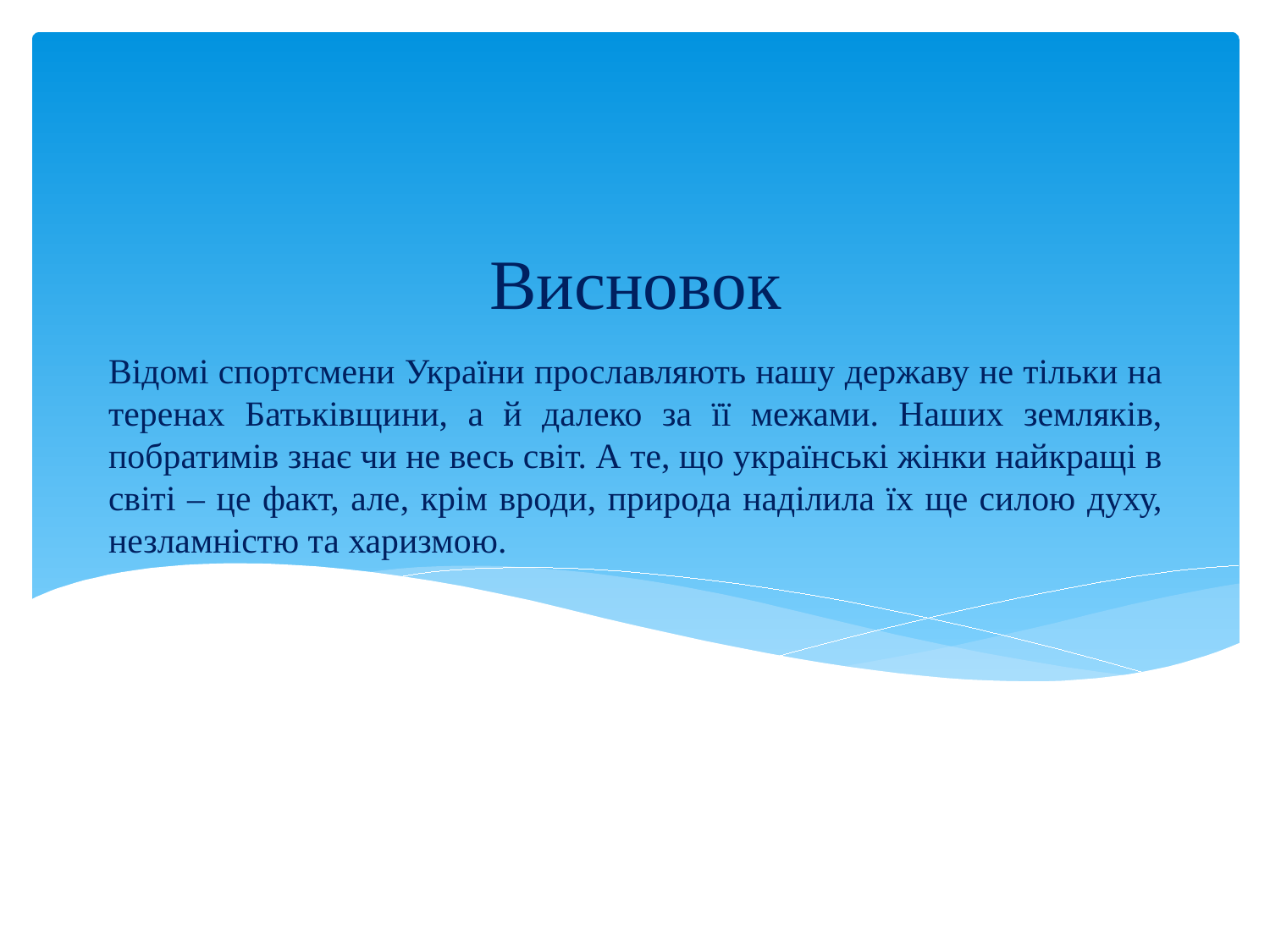

Висновок
# Відомі спортсмени України прославляють нашу державу не тільки на теренах Батьківщини, а й далеко за її межами. Наших земляків, побратимів знає чи не весь світ. А те, що українські жінки найкращі в світі – це факт, але, крім вроди, природа наділила їх ще силою духу, незламністю та харизмою.